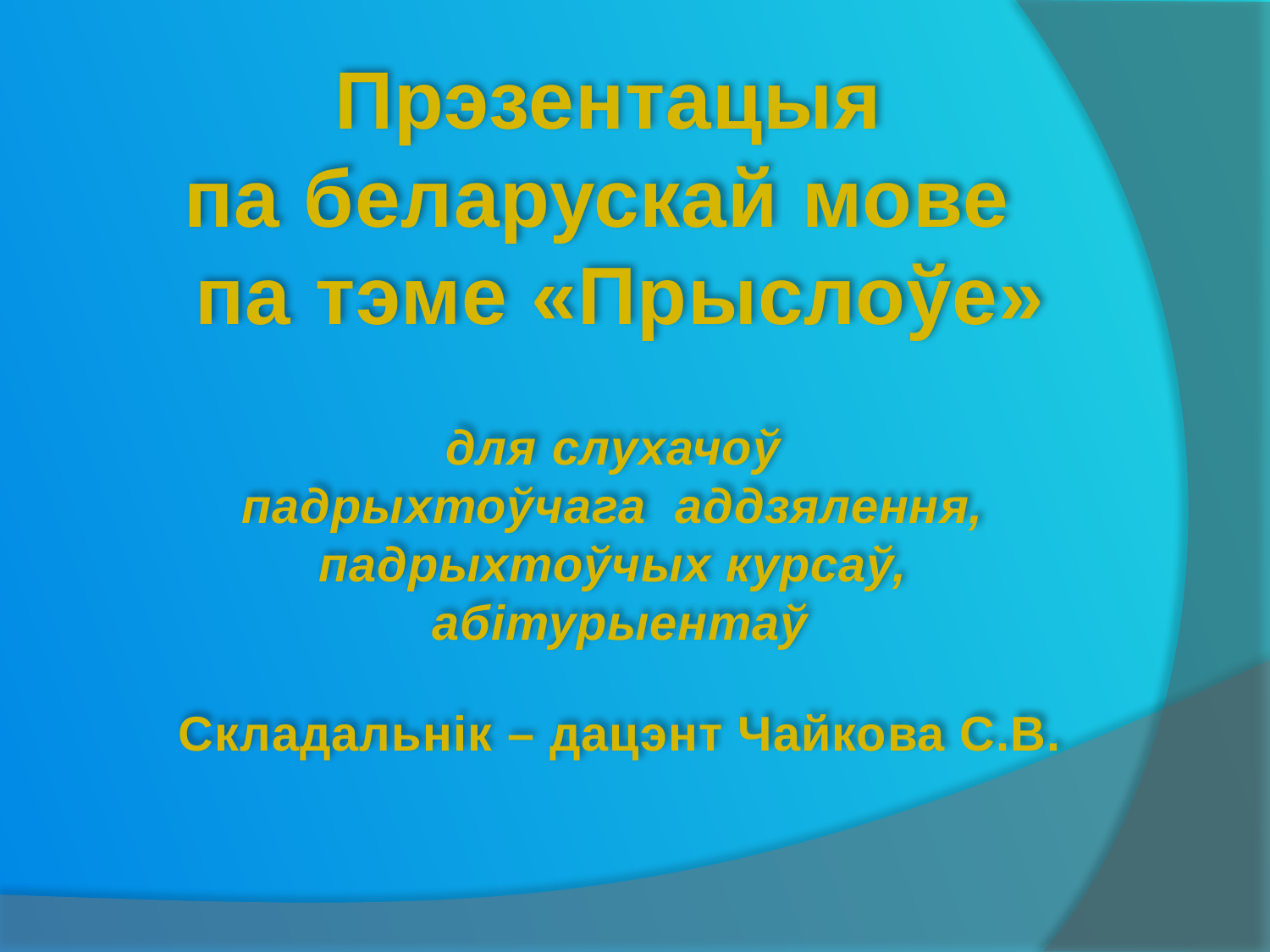

# Прэзентацыя па беларускай мове па тэме «Прыслоўе» для слухачоў падрыхтоўчага  аддзялення, падрыхтоўчых курсаў, абітурыентаў Складальнік – дацэнт Чайкова С.В.